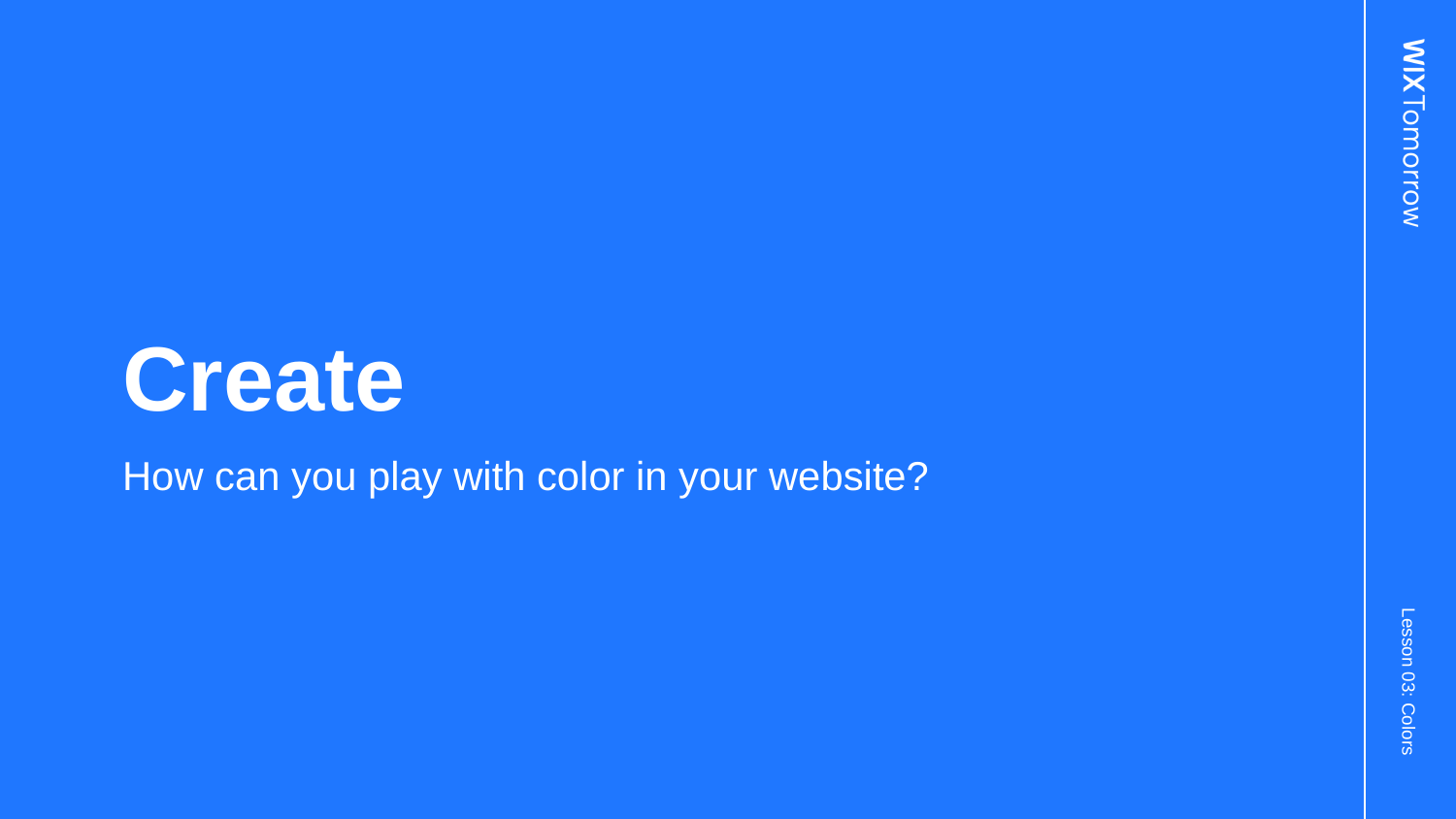

# Create
How can you play with color in your website?